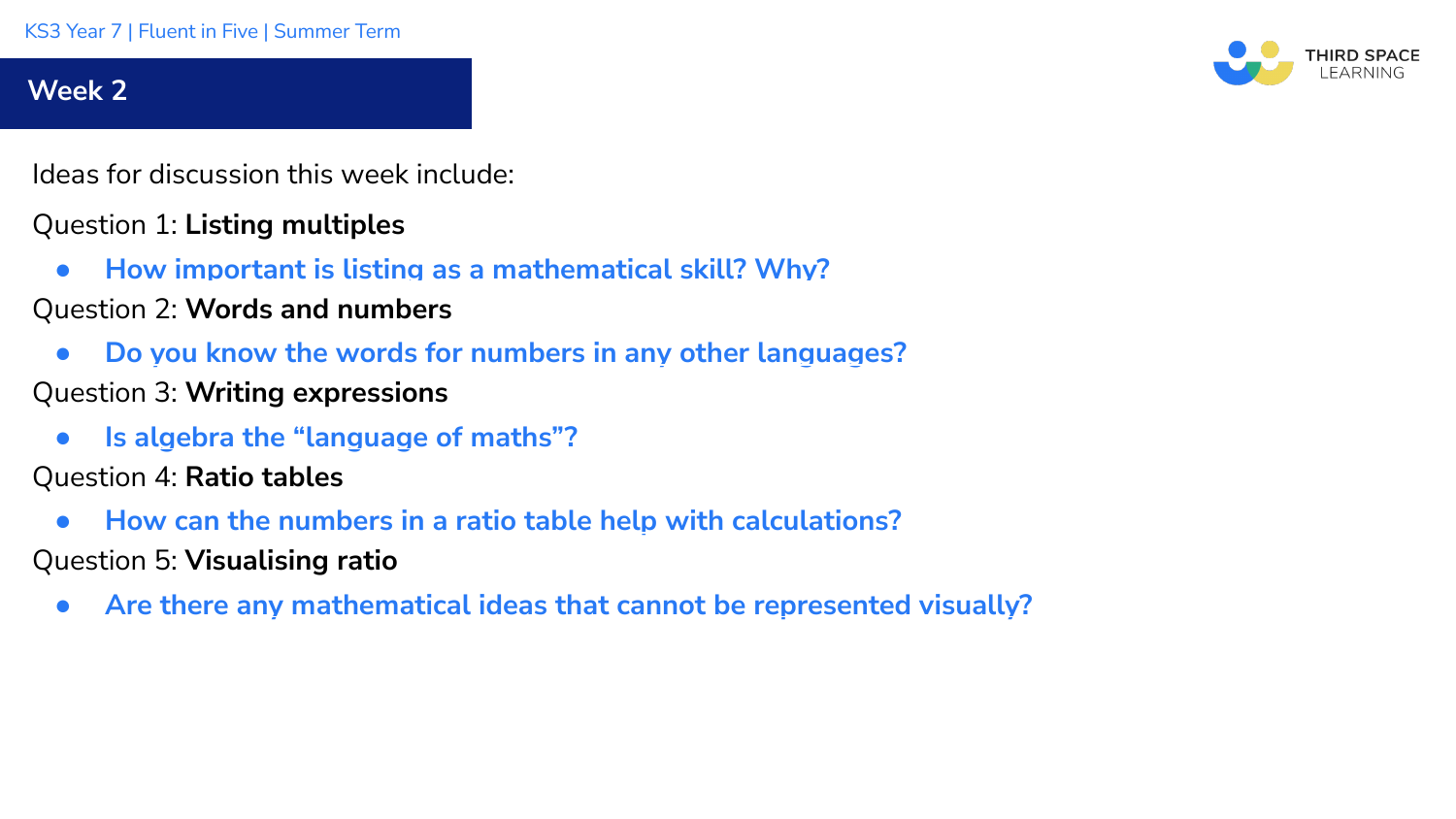

Week 2
| Ideas for discussion this week include: |
| --- |
| Question 1: Listing multiples How important is listing as a mathematical skill? Why? |
| Question 2: Words and numbers Do you know the words for numbers in any other languages? |
| Question 3: Writing expressions Is algebra the “language of maths”? |
| Question 4: Ratio tables How can the numbers in a ratio table help with calculations? |
| Question 5: Visualising ratio Are there any mathematical ideas that cannot be represented visually? |